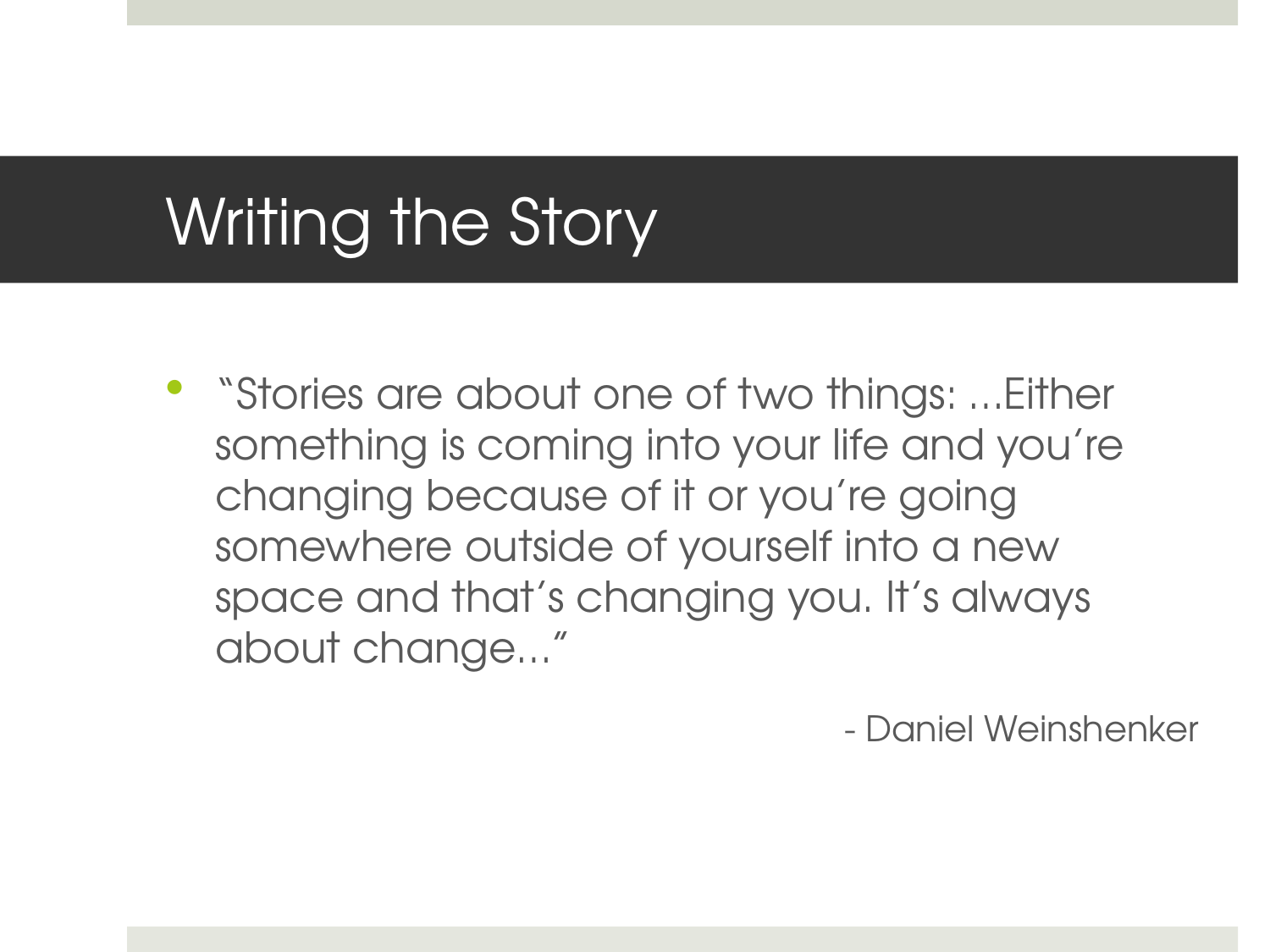

# Writing the Story
“Stories are about one of two things: …Either something is coming into your life and you’re changing because of it or you’re going somewhere outside of yourself into a new space and that’s changing you. It’s always about change…”
- Daniel Weinshenker